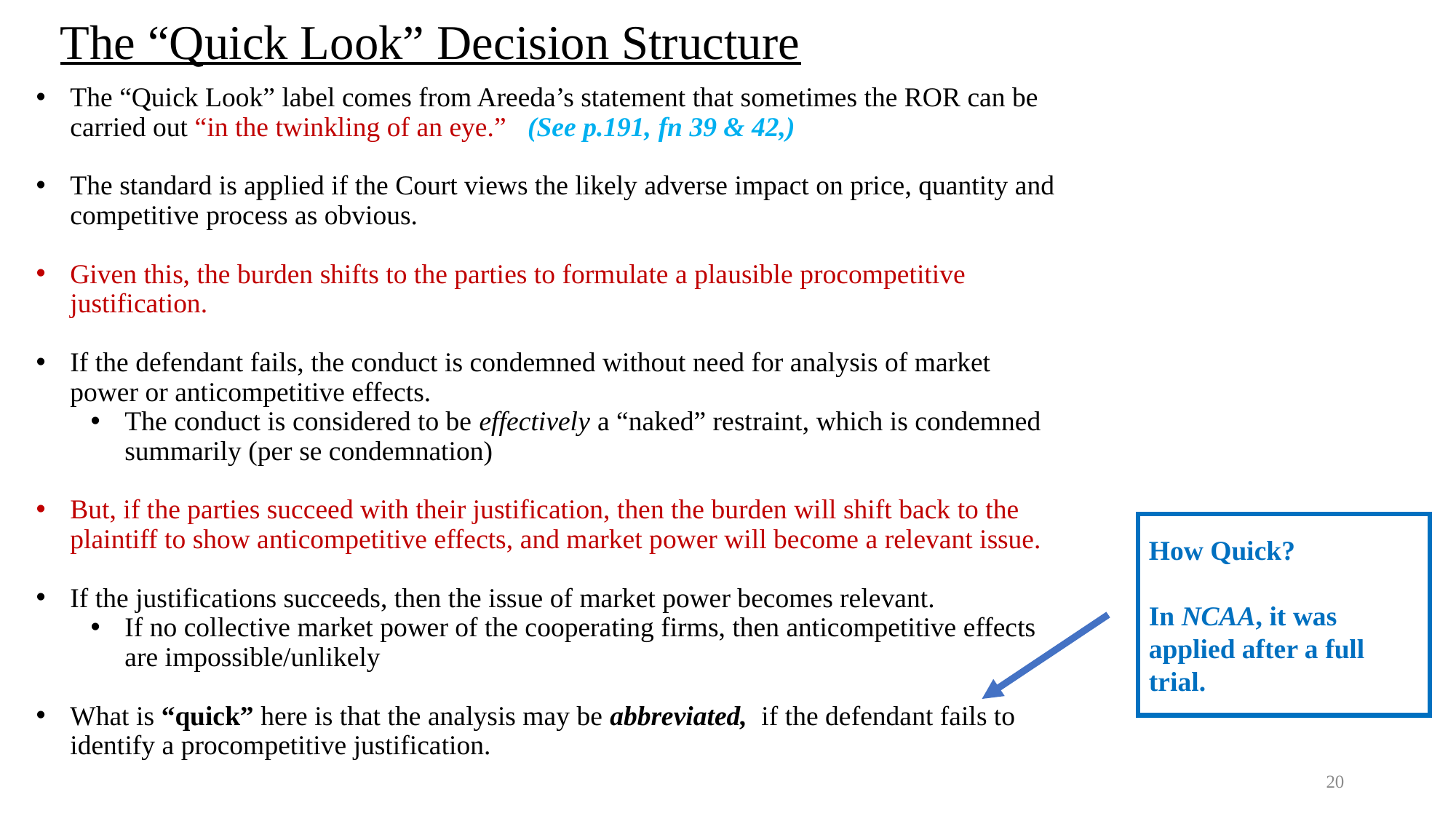

# The “Quick Look” Decision Structure
The “Quick Look” label comes from Areeda’s statement that sometimes the ROR can be carried out “in the twinkling of an eye.”   (See p.191, fn 39 & 42,)

The standard is applied if the Court views the likely adverse impact on price, quantity and competitive process as obvious.

Given this, the burden shifts to the parties to formulate a plausible procompetitive justification.
If the defendant fails, the conduct is condemned without need for analysis of market power or anticompetitive effects.
The conduct is considered to be effectively a “naked” restraint, which is condemned summarily (per se condemnation)
But, if the parties succeed with their justification, then the burden will shift back to the plaintiff to show anticompetitive effects, and market power will become a relevant issue.

If the justifications succeeds, then the issue of market power becomes relevant.
If no collective market power of the cooperating firms, then anticompetitive effects are impossible/unlikely
What is “quick” here is that the analysis may be abbreviated,  if the defendant fails to identify a procompetitive justification.

How Quick?

In NCAA, it was applied after a full trial.
20